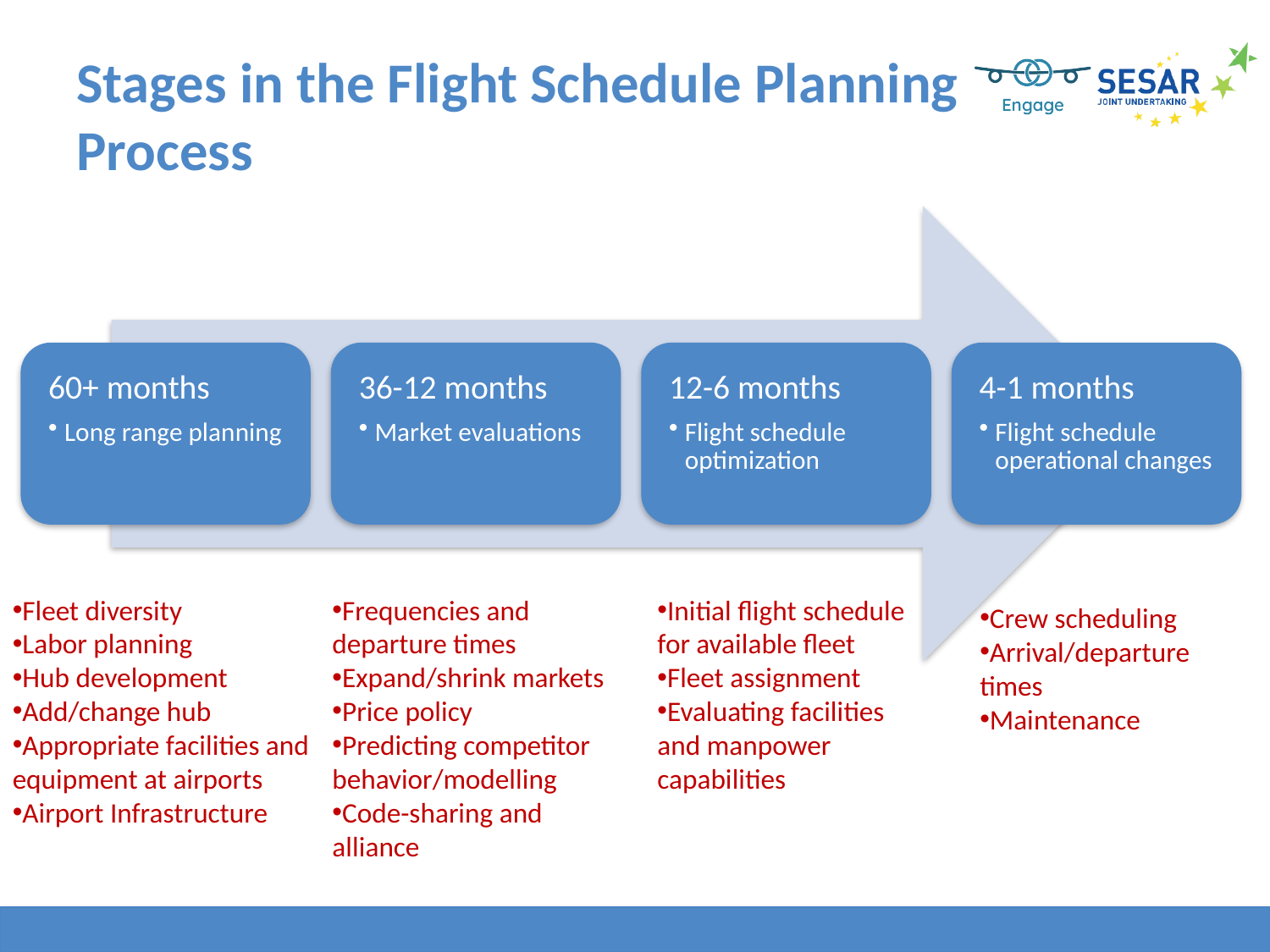

# Stages in the Flight Schedule Planning Process
60+ months
Long range planning
36-12 months
Market evaluations
12-6 months
Flight schedule optimization
4-1 months
Flight schedule operational changes
Fleet diversity
Labor planning
Hub development
Add/change hub
Appropriate facilities and equipment at airports
Airport Infrastructure
Frequencies and departure times
Expand/shrink markets
Price policy
Predicting competitor behavior/modelling
Code-sharing and alliance
Initial flight schedule for available fleet
Fleet assignment
Evaluating facilities and manpower capabilities
Crew scheduling
Arrival/departure times
Maintenance
5